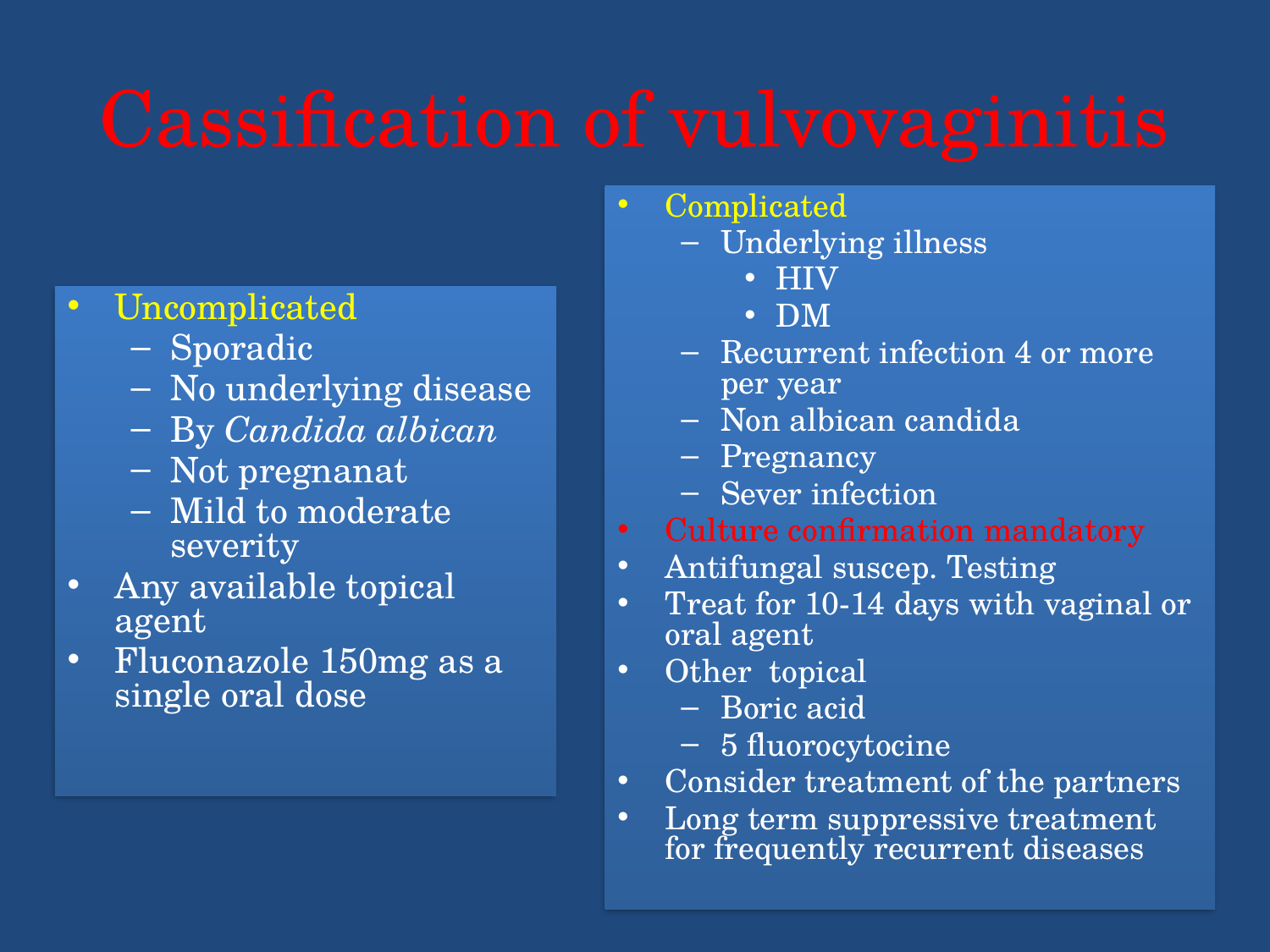

Cassification of vulvovaginitis
Complicated
Underlying illness
HIV
DM
Recurrent infection 4 or more per year
Non albican candida
Pregnancy
Sever infection
Culture confirmation mandatory
Antifungal suscep. Testing
Treat for 10-14 days with vaginal or oral agent
Other  topical
Boric acid
5 fluorocytocine
Consider treatment of the partners
Long term suppressive treatment for frequently recurrent diseases

Uncomplicated
Sporadic
No underlying disease
By Candida albican
Not pregnanat
Mild to moderate severity
Any available topical agent
Fluconazole 150mg as a single oral dose